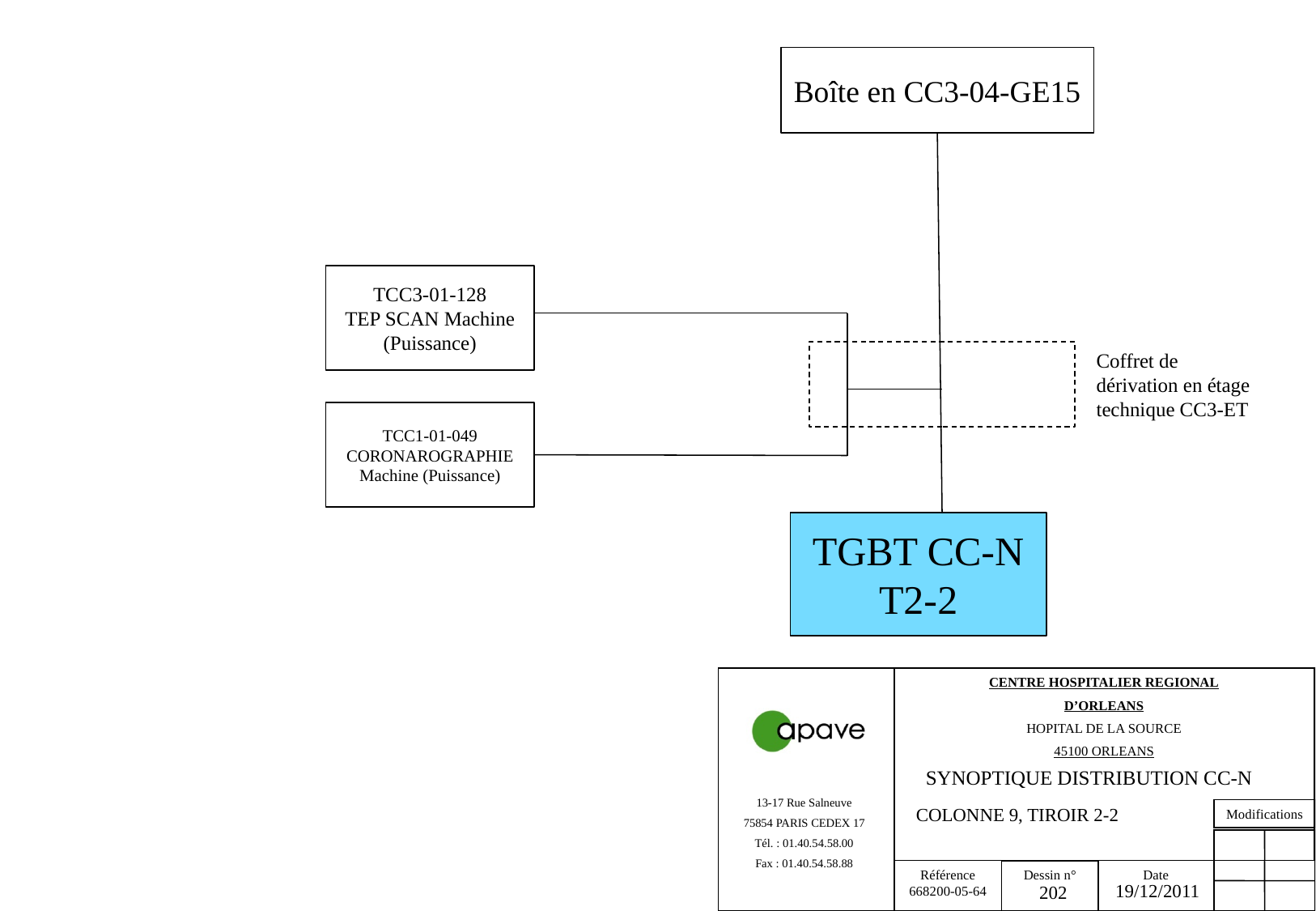

Boîte en CC3-04-GE15
TCC3-01-128
TEP SCAN Machine (Puissance)

Coffret de dérivation en étage technique CC3-ET
TCC1-01-049
CORONAROGRAPHIE
Machine (Puissance)
TGBT CC-N
T2-2
SYNOPTIQUE DISTRIBUTION CC-N
COLONNE 9, TIROIR 2-2
19/12/2011
202